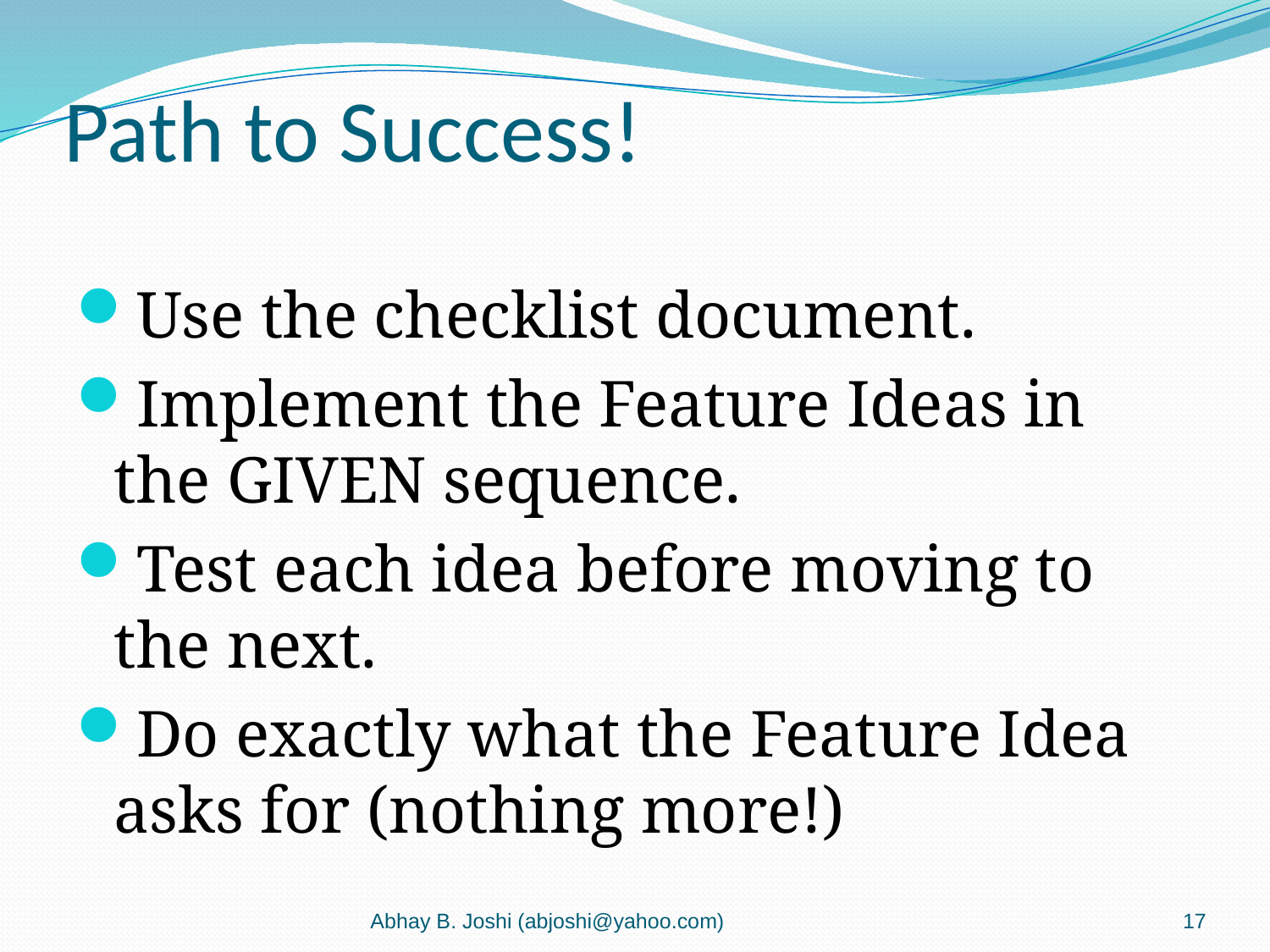

# Path to Success!
Use the checklist document.
Implement the Feature Ideas in the GIVEN sequence.
Test each idea before moving to the next.
Do exactly what the Feature Idea asks for (nothing more!)
Abhay B. Joshi (abjoshi@yahoo.com)
17